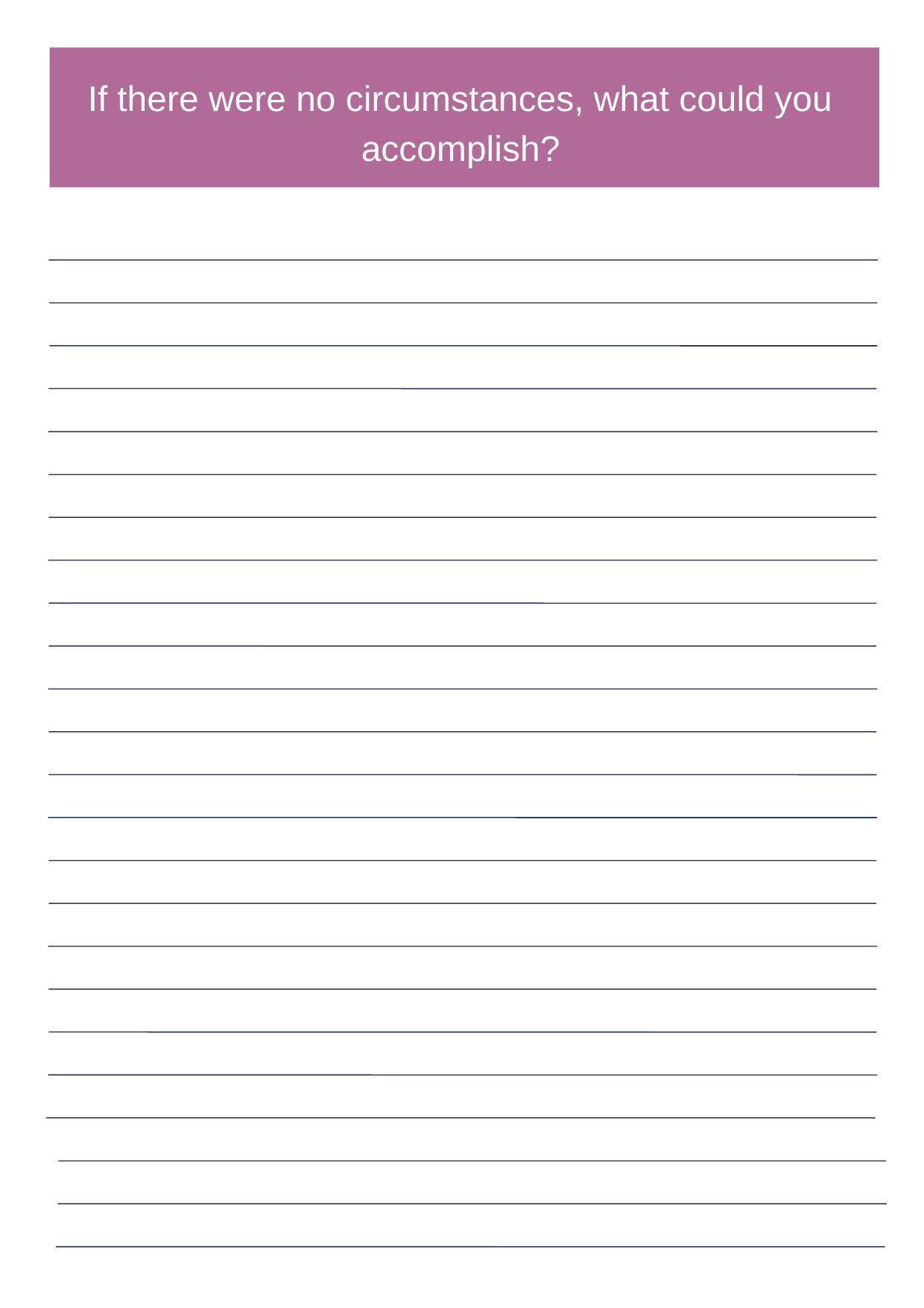

If there were no circumstances, what could you accomplish?